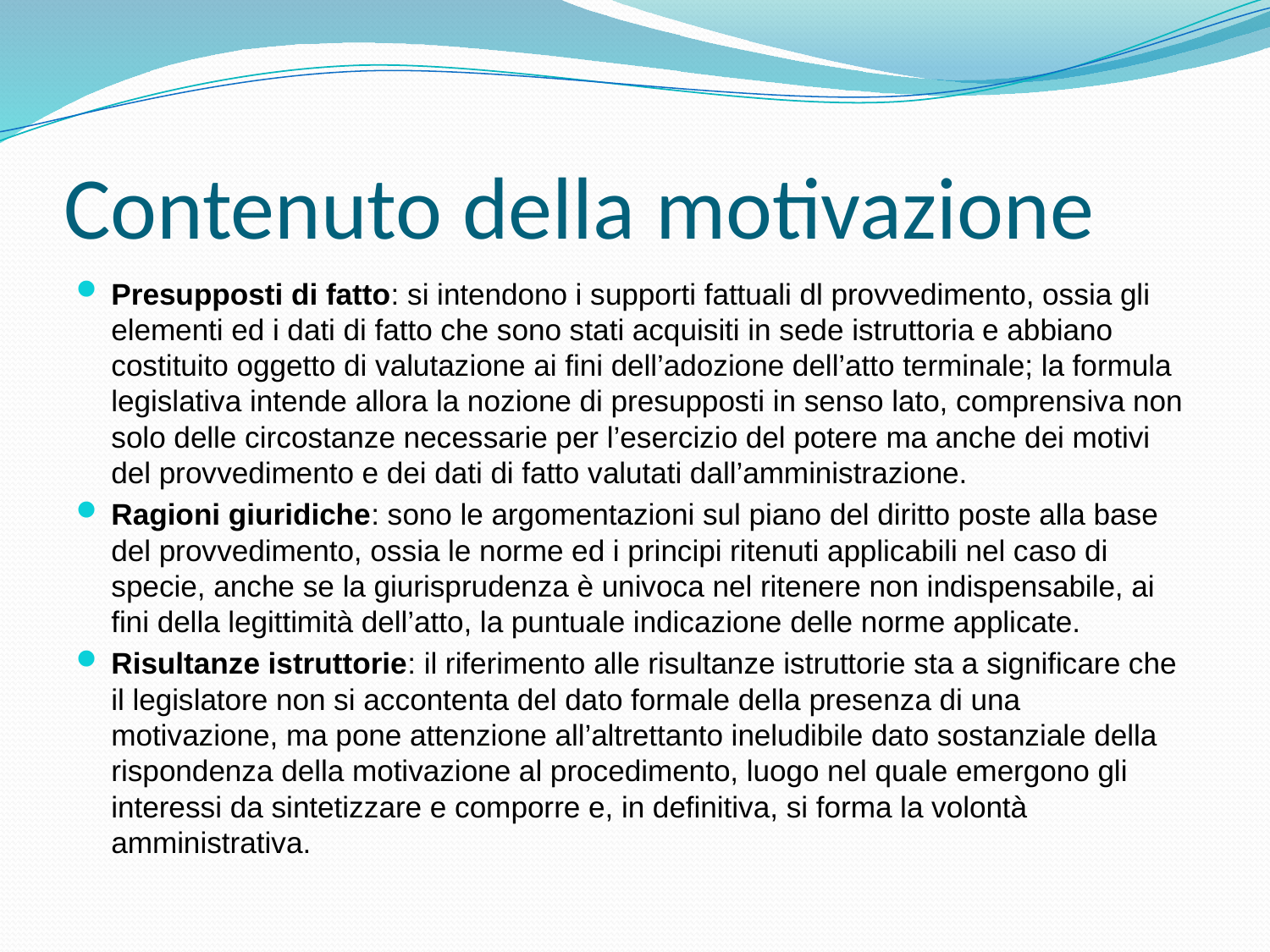

# Contenuto della motivazione
Presupposti di fatto: si intendono i supporti fattuali dl provvedimento, ossia gli elementi ed i dati di fatto che sono stati acquisiti in sede istruttoria e abbiano costituito oggetto di valutazione ai fini dell’adozione dell’atto terminale; la formula legislativa intende allora la nozione di presupposti in senso lato, comprensiva non solo delle circostanze necessarie per l’esercizio del potere ma anche dei motivi del provvedimento e dei dati di fatto valutati dall’amministrazione.
Ragioni giuridiche: sono le argomentazioni sul piano del diritto poste alla base del provvedimento, ossia le norme ed i principi ritenuti applicabili nel caso di specie, anche se la giurisprudenza è univoca nel ritenere non indispensabile, ai fini della legittimità dell’atto, la puntuale indicazione delle norme applicate.
Risultanze istruttorie: il riferimento alle risultanze istruttorie sta a significare che  il legislatore non si accontenta del dato formale della presenza di una motivazione, ma pone attenzione all’altrettanto ineludibile dato sostanziale della rispondenza della motivazione al procedimento, luogo nel quale emergono gli interessi da sintetizzare e comporre e, in definitiva, si forma la volontà amministrativa.